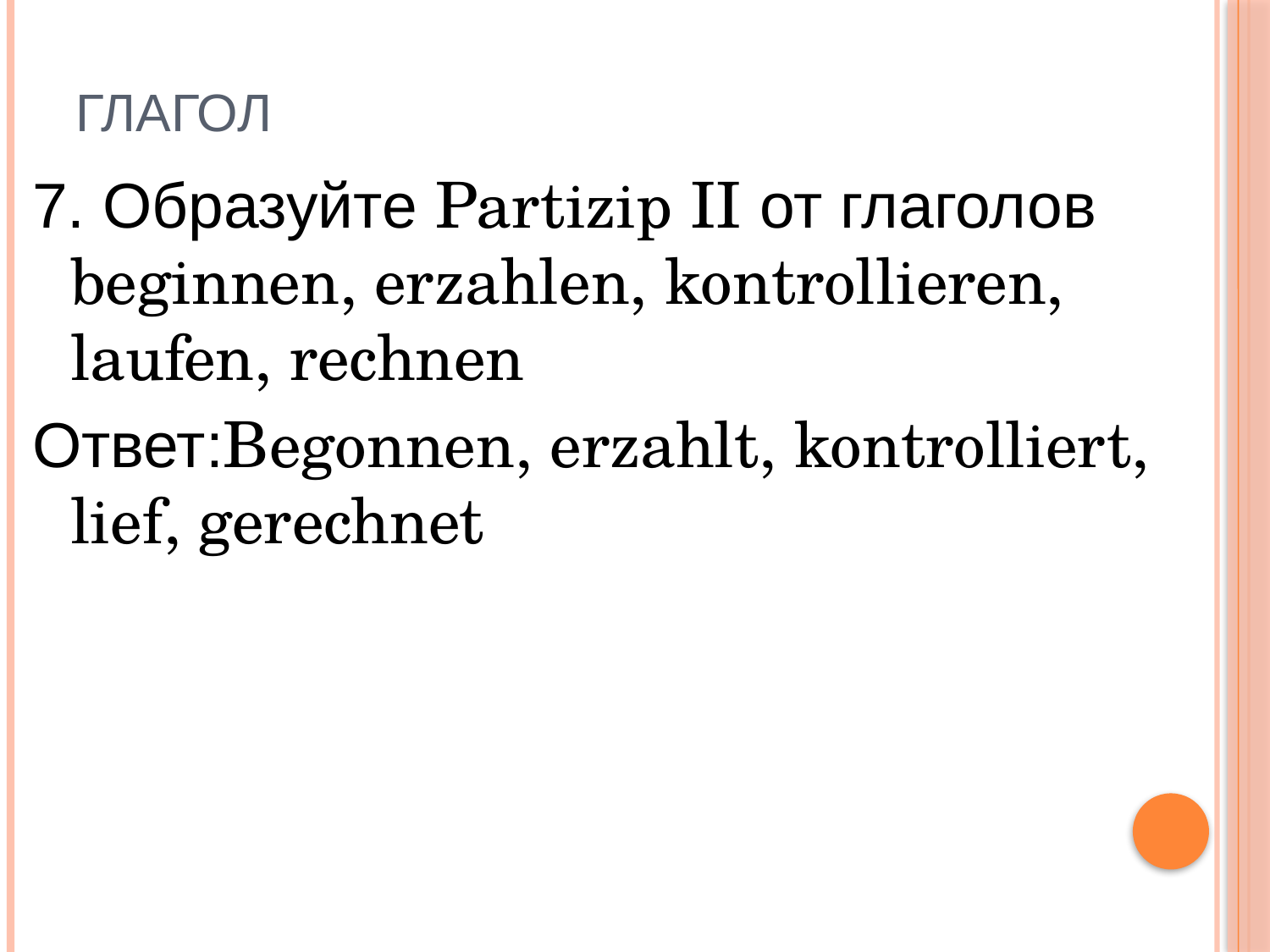

# Глагол
7. Образуйте Partizip II от глаголов beginnen, erzahlen, kontrollieren, laufen, rechnen
Ответ:Begonnen, erzahlt, kontrolliert, lief, gerechnet